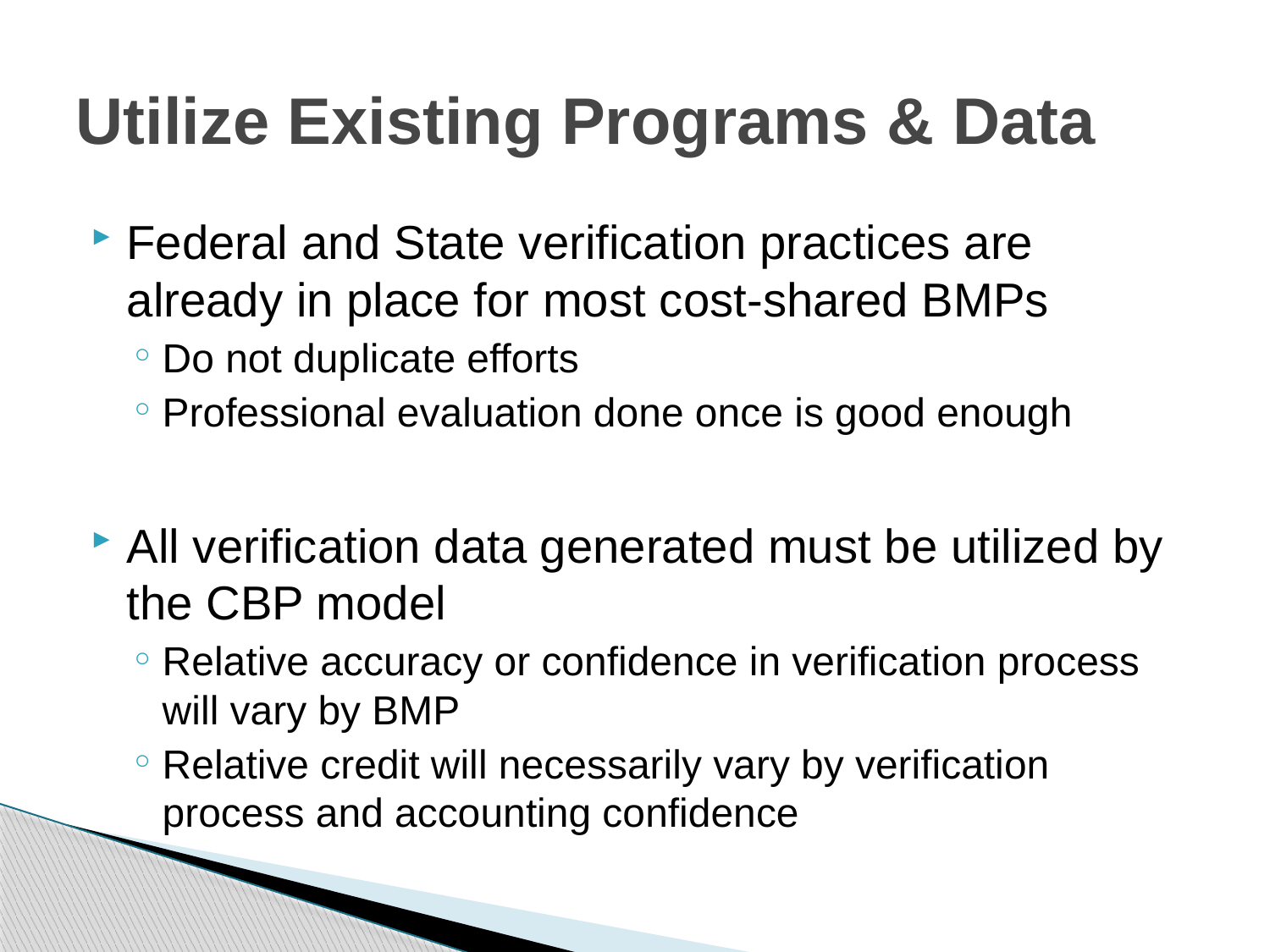

# Utilize Existing Programs & Data
Federal and State verification practices are already in place for most cost-shared BMPs
Do not duplicate efforts
Professional evaluation done once is good enough

All verification data generated must be utilized by the CBP model
Relative accuracy or confidence in verification process will vary by BMP
Relative credit will necessarily vary by verification process and accounting confidence